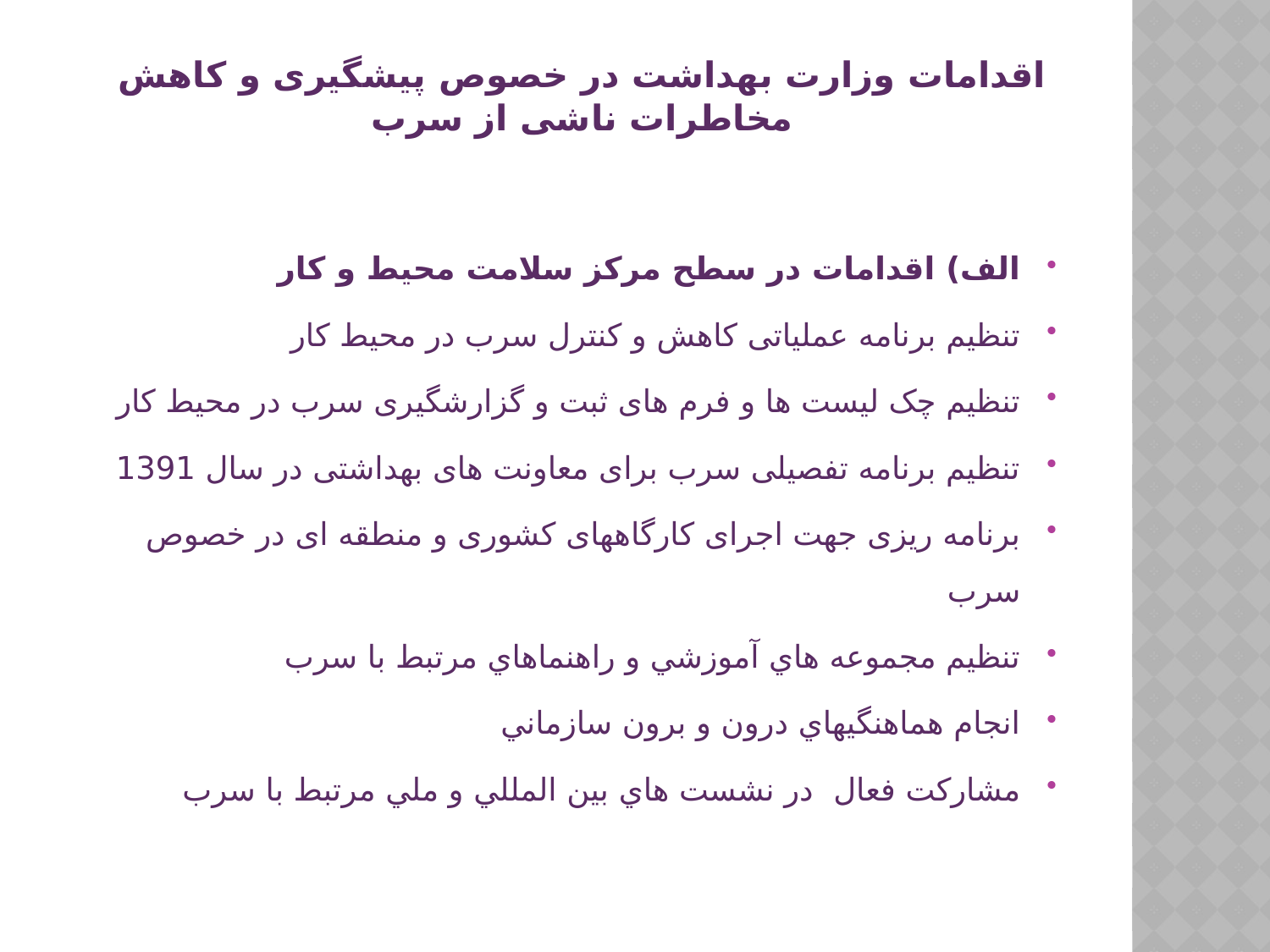

# اقدامات وزارت بهداشت در خصوص پیشگیری و کاهش مخاطرات ناشی از سرب
الف) اقدامات در سطح مركز سلامت محيط و كار
تنظیم برنامه عملیاتی کاهش و کنترل سرب در محیط کار
تنظیم چک لیست ها و فرم های ثبت و گزارشگیری سرب در محیط کار
تنظیم برنامه تفصیلی سرب برای معاونت های بهداشتی در سال 1391
برنامه ریزی جهت اجرای کارگاههای کشوری و منطقه ای در خصوص سرب
تنظيم مجموعه هاي آموزشي و راهنماهاي مرتبط با سرب
انجام هماهنگيهاي درون و برون سازماني
مشاركت فعال  در نشست هاي بين المللي و ملي مرتبط با سرب